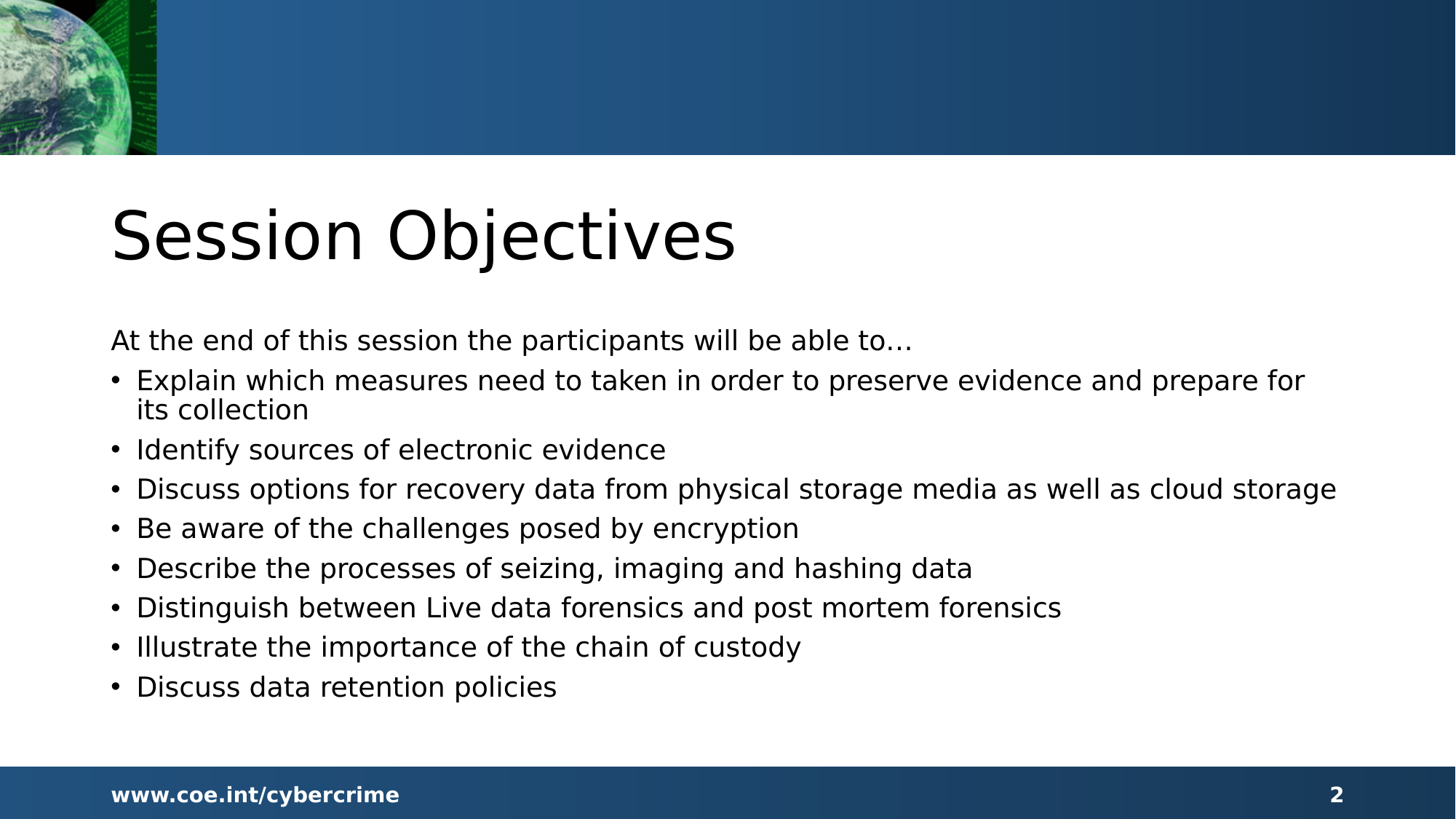

# Session Objectives
At the end of this session the participants will be able to…
Explain which measures need to taken in order to preserve evidence and prepare for its collection
Identify sources of electronic evidence
Discuss options for recovery data from physical storage media as well as cloud storage
Be aware of the challenges posed by encryption
Describe the processes of seizing, imaging and hashing data
Distinguish between Live data forensics and post mortem forensics
Illustrate the importance of the chain of custody
Discuss data retention policies

www.coe.int/cybercrime
2